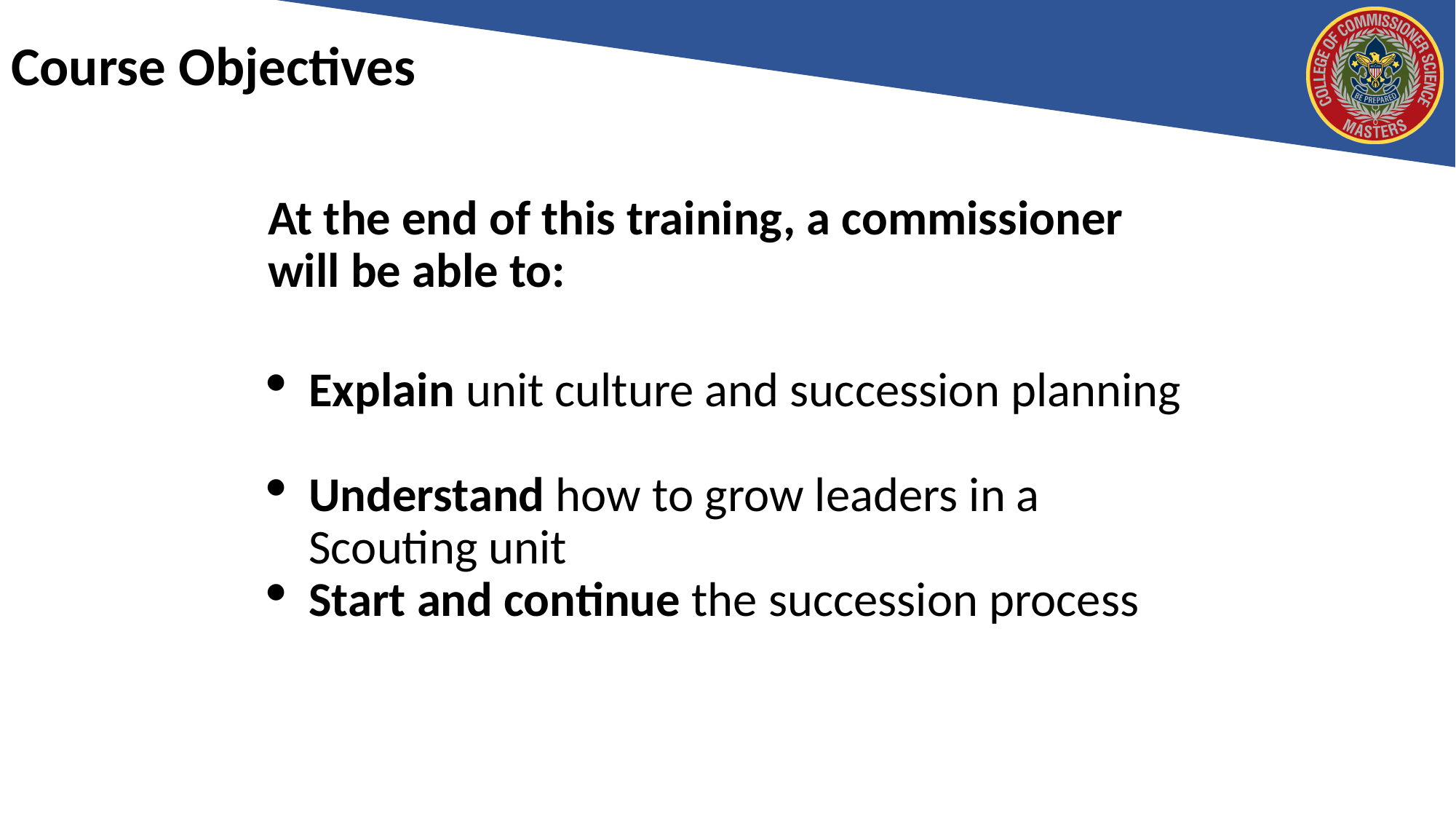

# Course Objectives
At the end of this training, a commissioner will be able to:

Explain unit culture and succession planning
Understand how to grow leaders in a Scouting unit
Start and continue the succession process